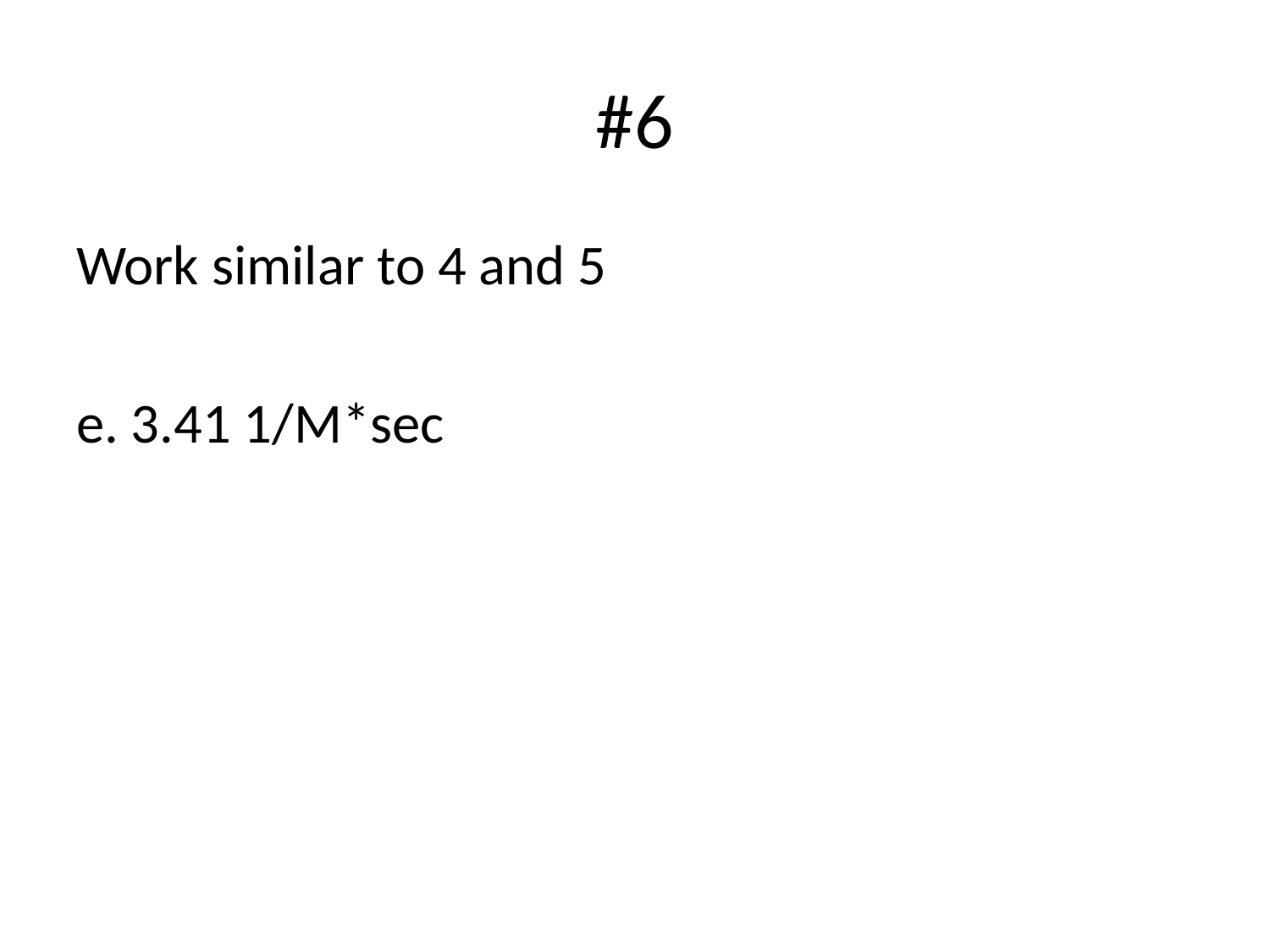

# #6
Work similar to 4 and 5

e. 3.41 1/M*sec